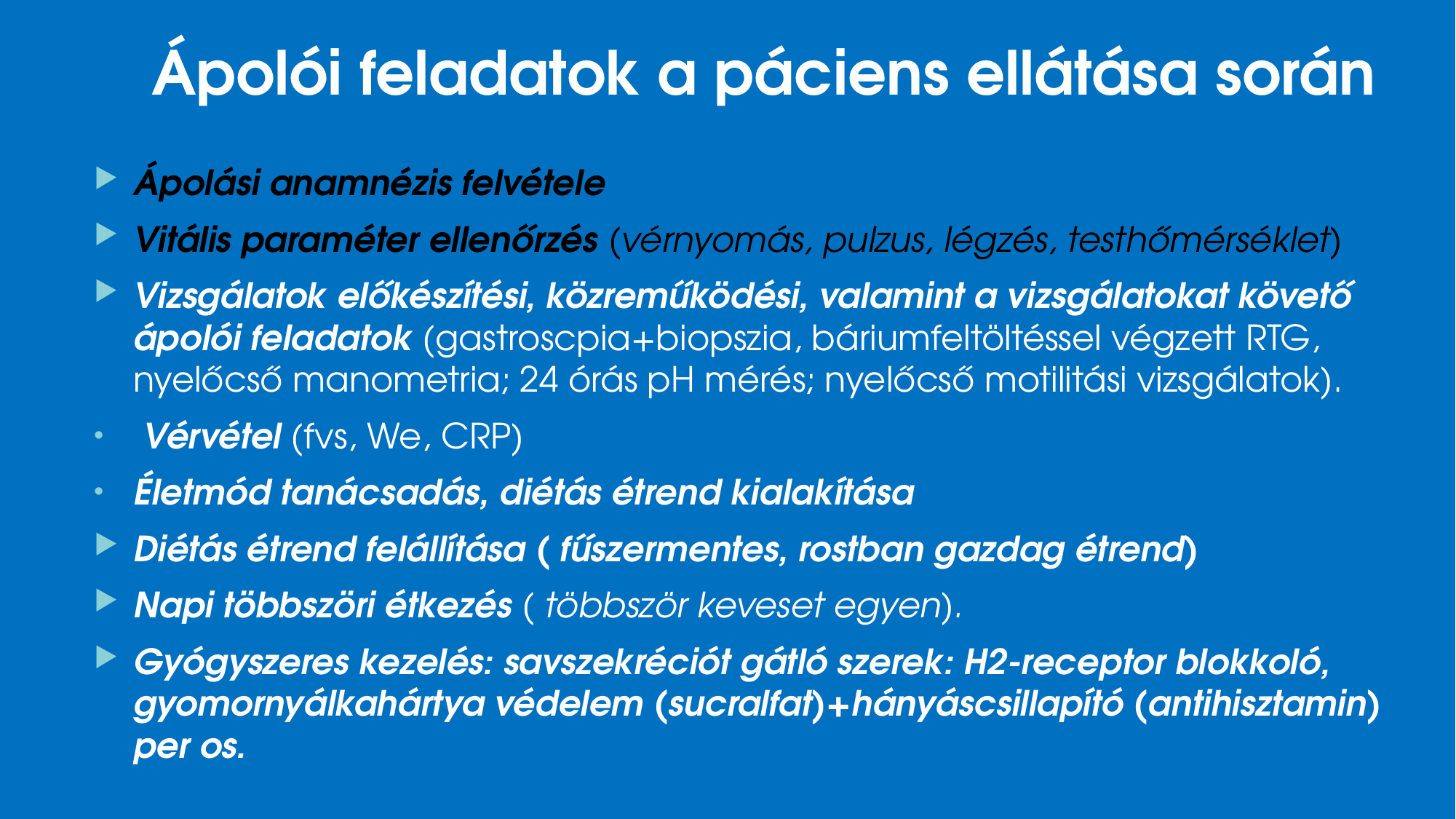

# Ápolói feladatok a páciens ellátása során
Ápolási anamnézis felvétele
Vitális paraméter ellenőrzés (vérnyomás, pulzus, légzés, testhőmérséklet)
Vizsgálatok előkészítési, közreműködési, valamint a vizsgálatokat követő ápolói feladatok (gastroscpia+biopszia, báriumfeltöltéssel végzett RTG, nyelőcső manometria; 24 órás pH mérés; nyelőcső motilitási vizsgálatok).
 Vérvétel (fvs, We, CRP)
Életmód tanácsadás, diétás étrend kialakítása
Diétás étrend felállítása ( fűszermentes, rostban gazdag étrend)
Napi többszöri étkezés ( többször keveset egyen).
Gyógyszeres kezelés: savszekréciót gátló szerek: H2-receptor blokkoló,  gyomornyálkahártya védelem (sucralfat)+hányáscsillapító (antihisztamin) per os.